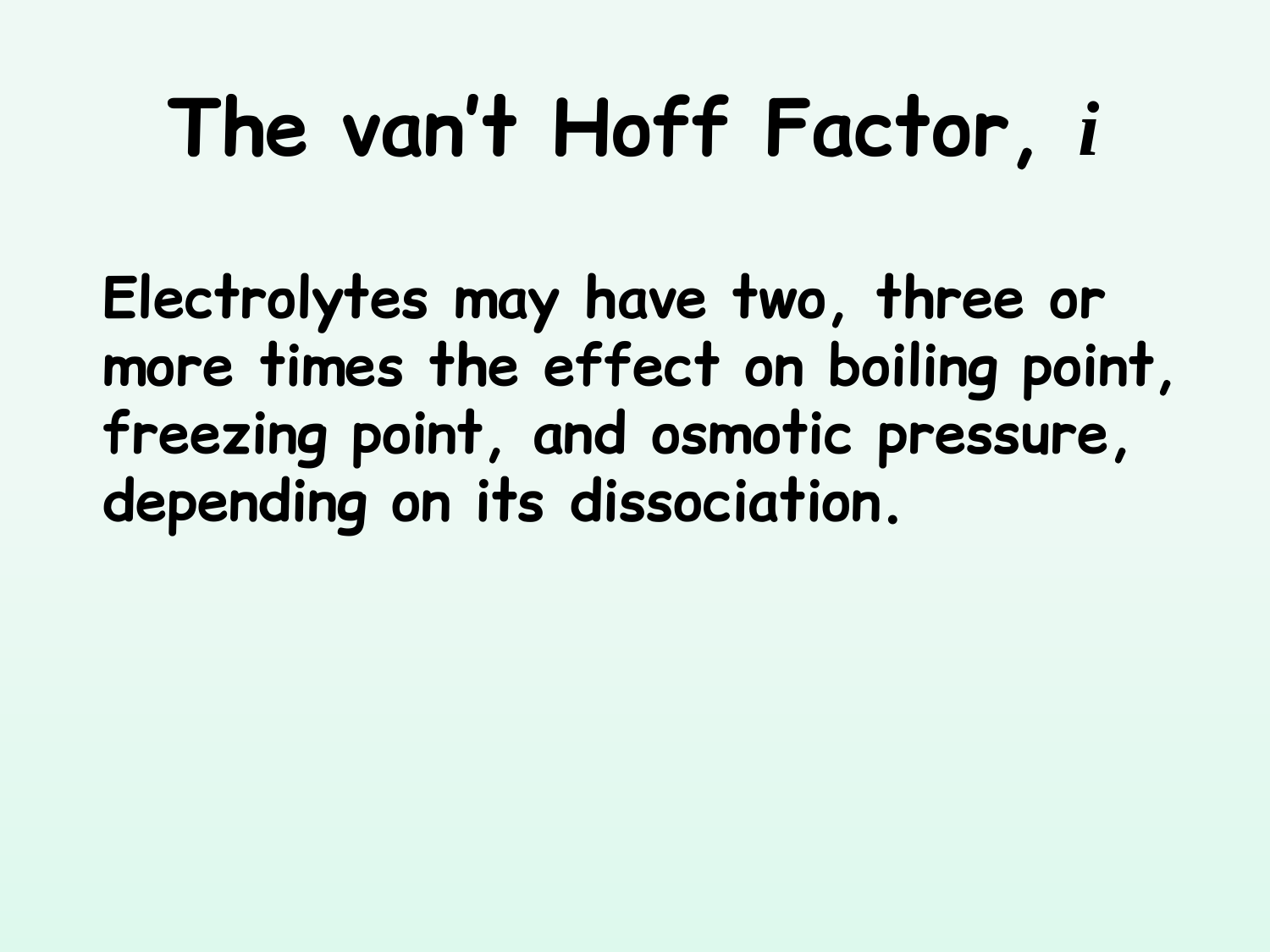

# The van’t Hoff Factor, i
Electrolytes may have two, three or more times the effect on boiling point, freezing point, and osmotic pressure, depending on its dissociation.